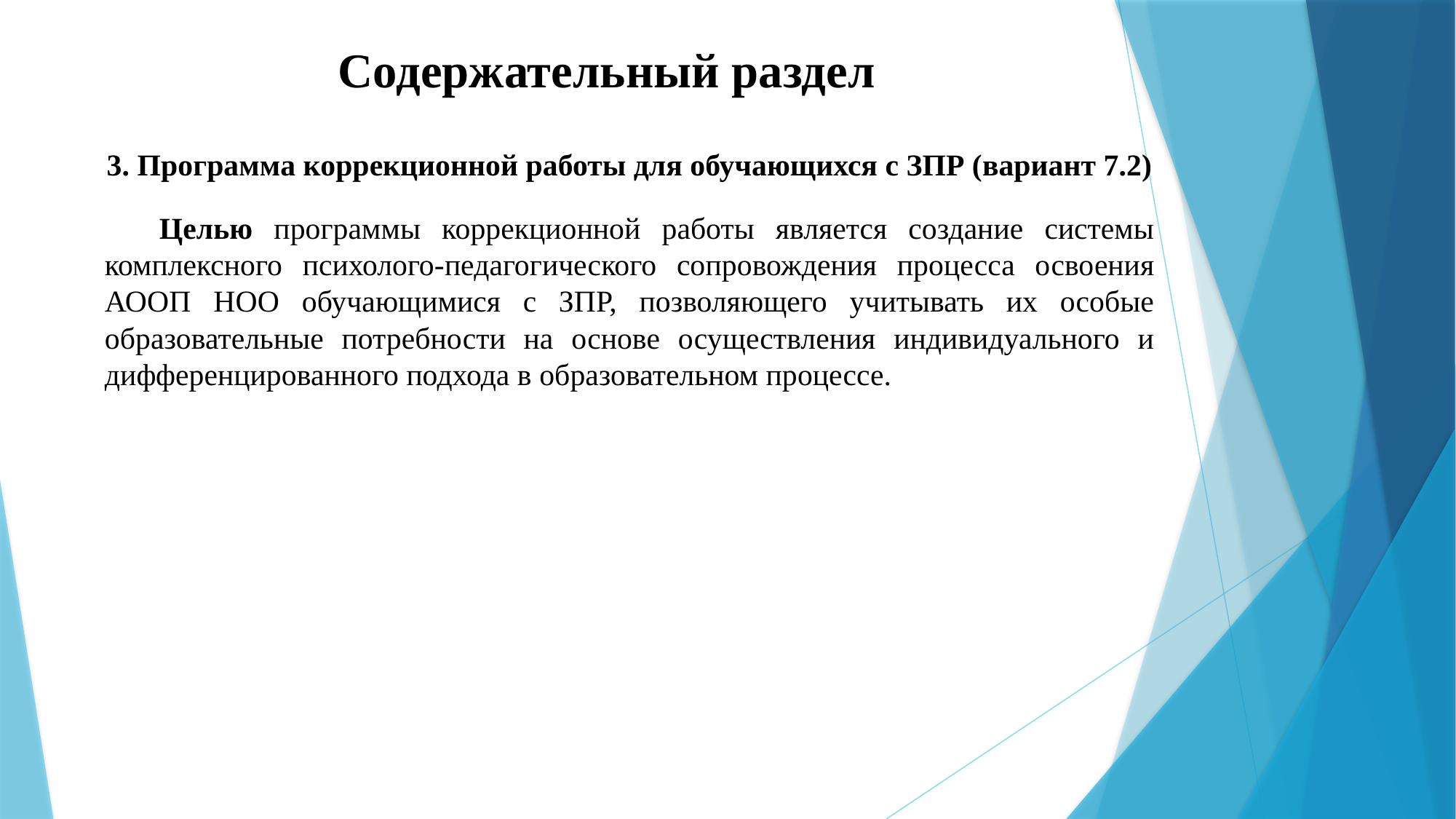

# Содержательный раздел
3. Программа коррекционной работы для обучающихся с ЗПР (вариант 7.2)
Целью программы коррекционной работы является создание системы комплексного психолого-педагогического сопровождения процесса освоения АООП НОО обучающимися с ЗПР, позволяющего учитывать их особые образовательные потребности на основе осуществления индивидуального и дифференцированного подхода в образовательном процессе.